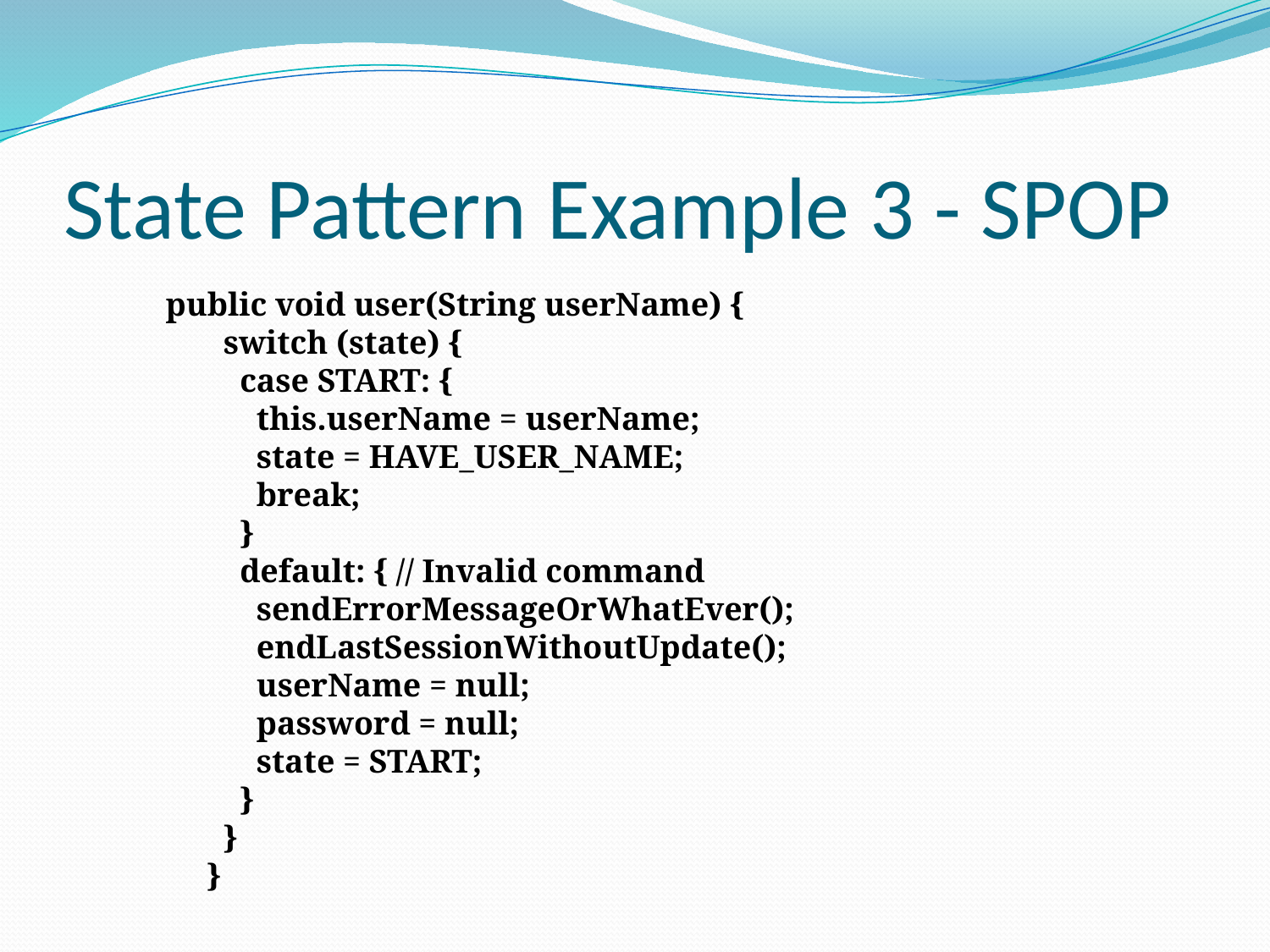

# State Pattern Example 3 - SPOP
 public void user(String userName) {
        switch (state) {
          case START: {
            this.userName = userName;
            state = HAVE_USER_NAME;
            break;
          }
          default: { // Invalid command
            sendErrorMessageOrWhatEver();
            endLastSessionWithoutUpdate();
            userName = null;
            password = null;
            state = START;
          }
        }
      }